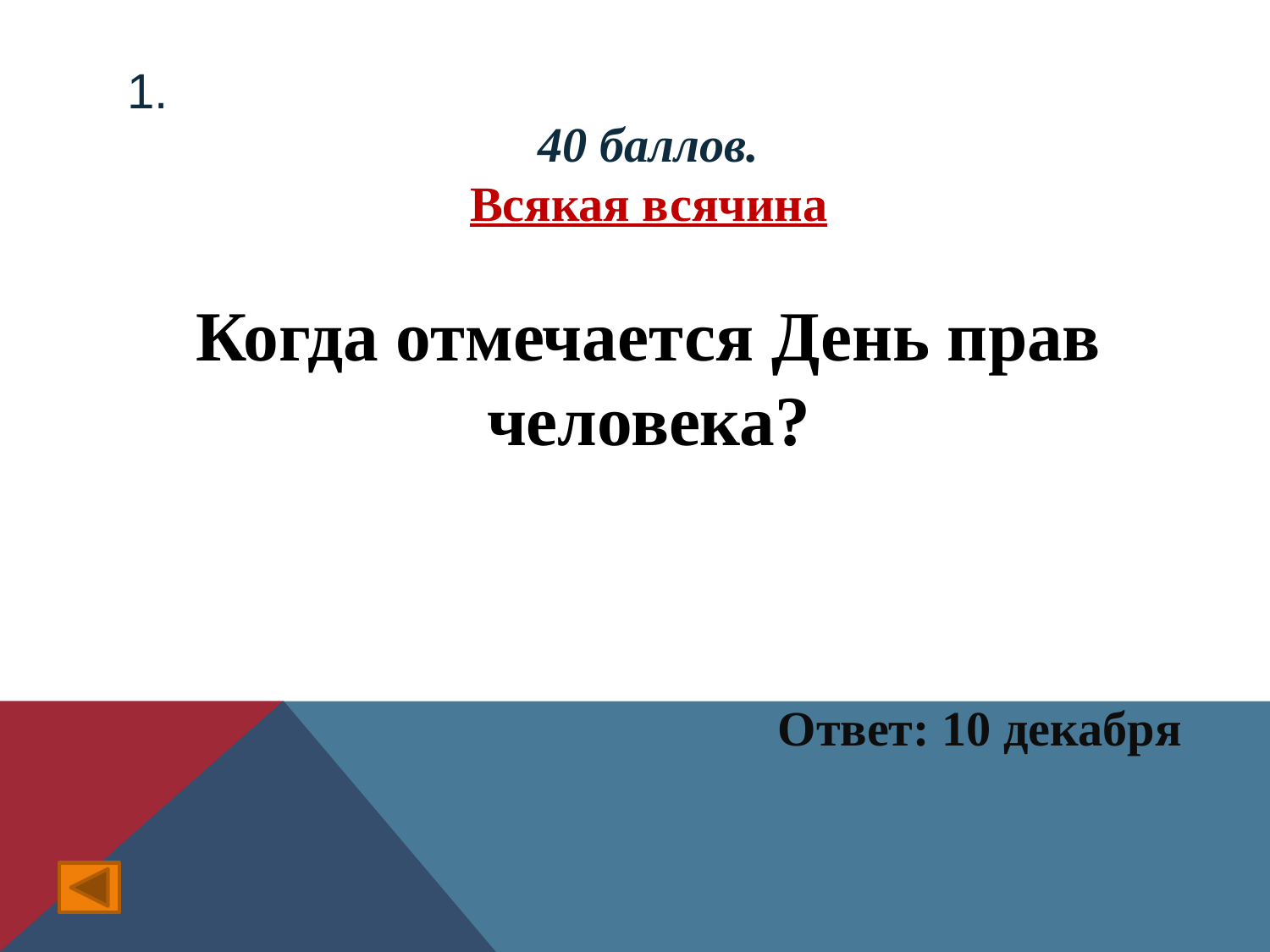

# 1.
40 баллов.
Всякая всячина

Когда отмечается День прав человека?

Ответ: 10 декабря